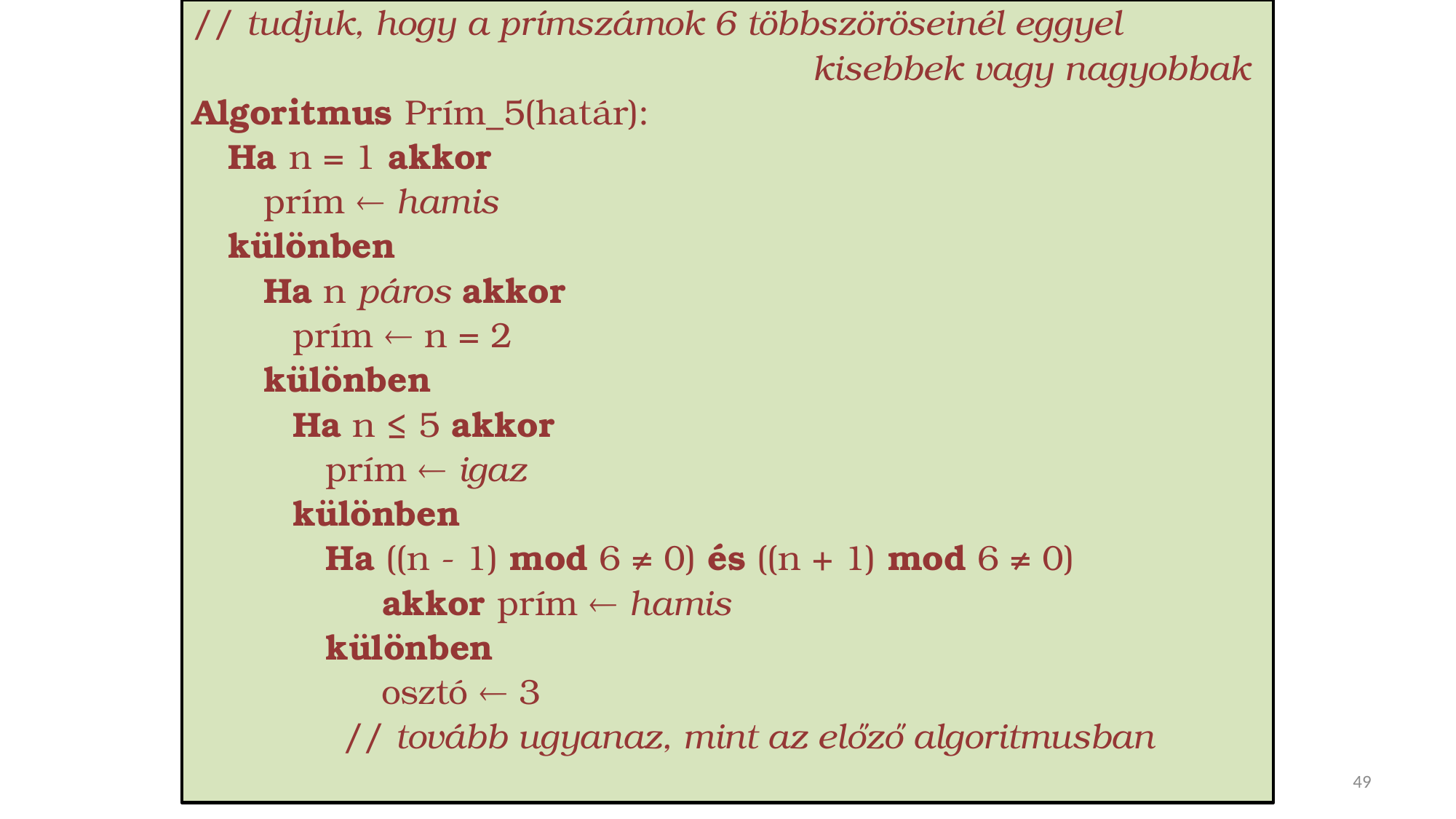

// tudjuk, hogy a prímszámok 6 többszöröseinél eggyel
						   kisebbek vagy nagyobbak
Algoritmus Prím_5(határ):
   Ha n = 1 akkor
      prím ← hamis
   különben
      Ha n páros akkor
         prím ← n = 2
      különben
         Ha n ≤ 5 akkor
            prím ← igaz
         különben
            Ha ((n - 1) mod 6 ≠ 0) és ((n + 1) mod 6 ≠ 0)
                akkor prím ← hamis
            különben
                 osztó ← 3
		// tovább ugyanaz, mint az előző algoritmusban
49